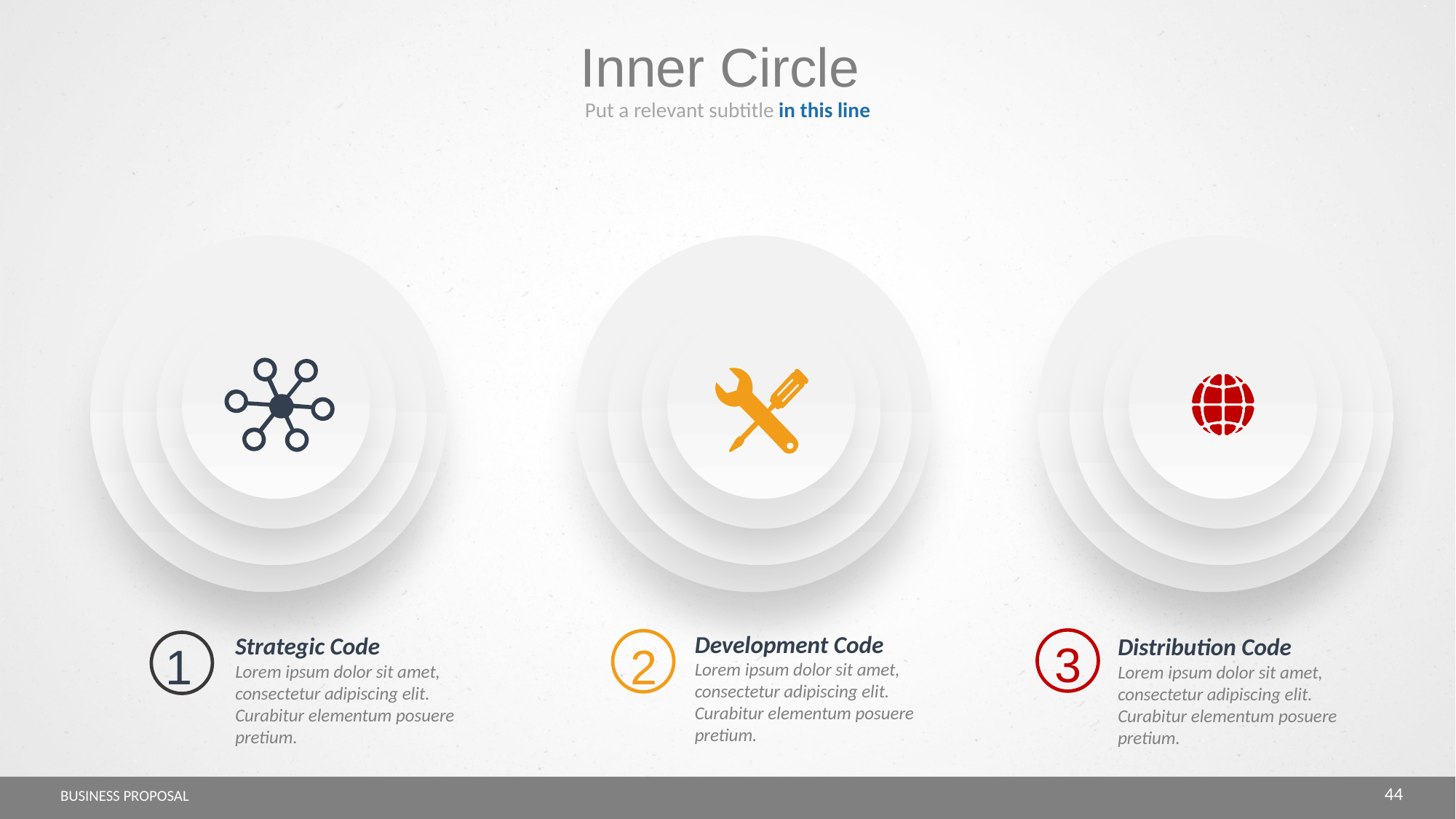

Inner Circle
Put a relevant subtitle in this line

Development Code
Lorem ipsum dolor sit amet, consectetur adipiscing elit. Curabitur elementum posuere pretium.
Strategic Code
Lorem ipsum dolor sit amet, consectetur adipiscing elit. Curabitur elementum posuere pretium.
Distribution Code
Lorem ipsum dolor sit amet, consectetur adipiscing elit. Curabitur elementum posuere pretium.
3

1
2

44
BUSINESS PROPOSAL